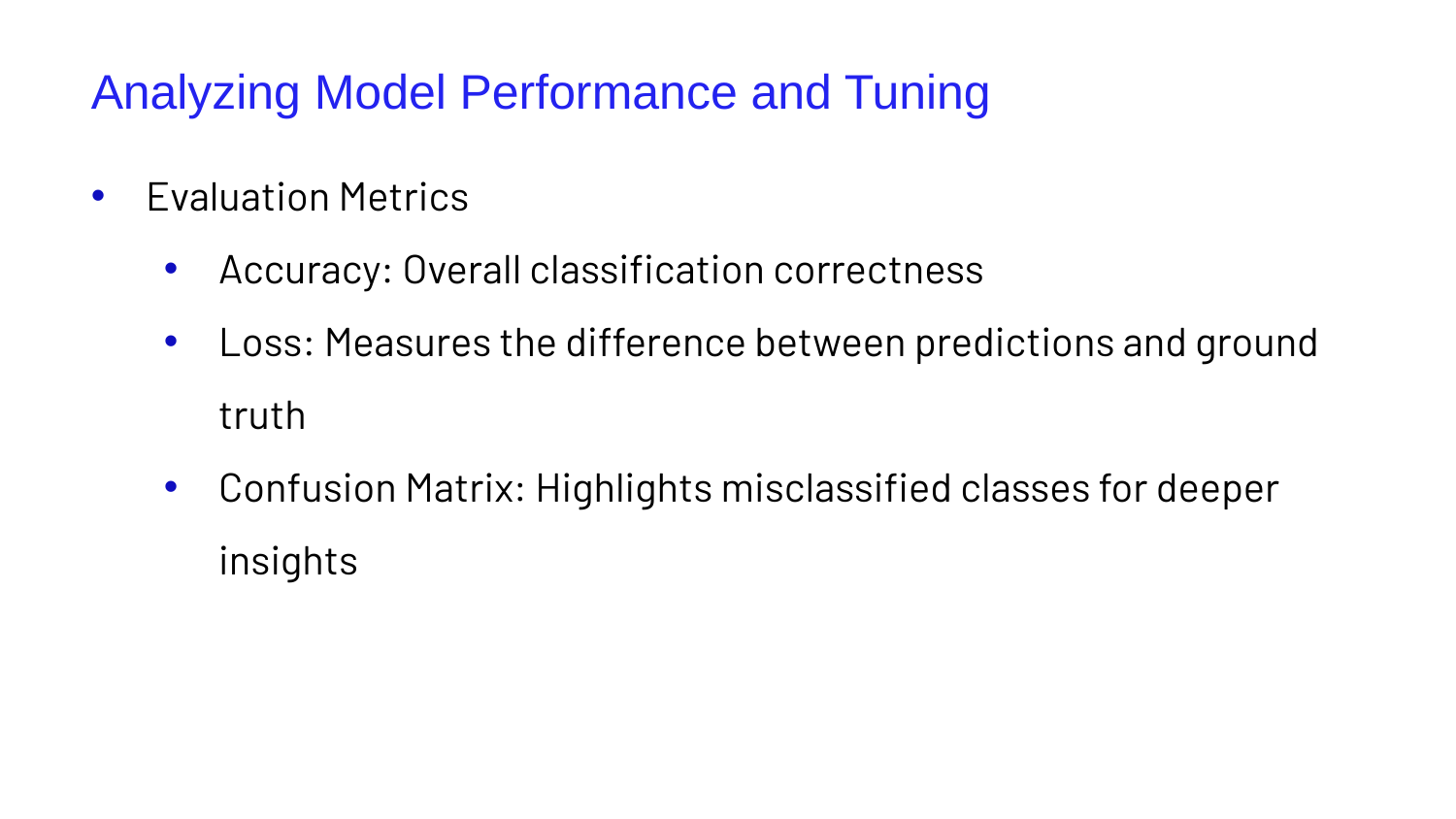

Analyzing Model Performance and Tuning
Evaluation Metrics
Accuracy: Overall classification correctness
Loss: Measures the difference between predictions and ground truth
Confusion Matrix: Highlights misclassified classes for deeper insights